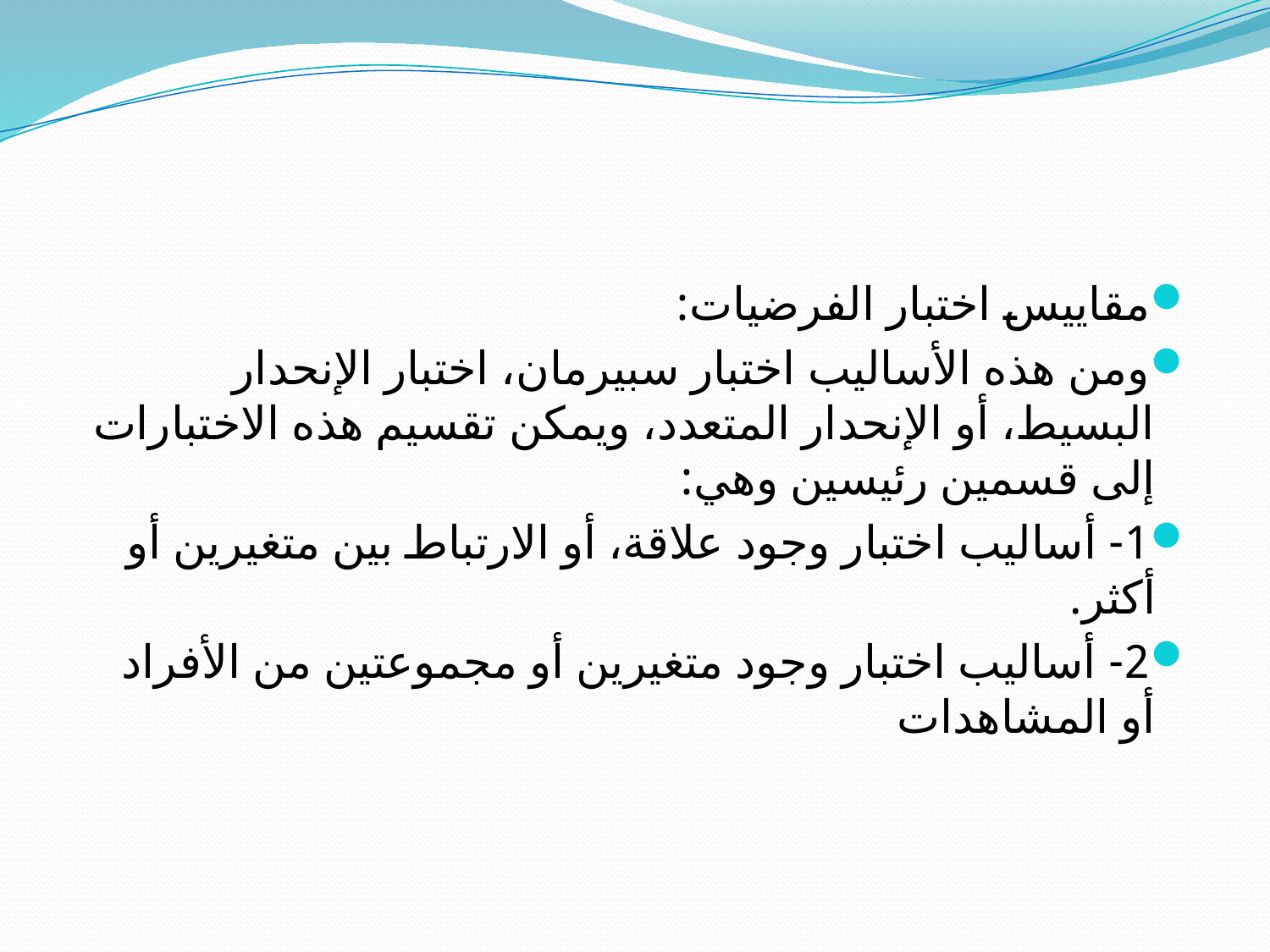

#
مقاييس اختبار الفرضيات:
ومن هذه الأساليب اختبار سبيرمان، اختبار الإنحدار البسيط، أو الإنحدار المتعدد، ويمكن تقسيم هذه الاختبارات إلى قسمين رئيسين وهي:
1- أساليب اختبار وجود علاقة، أو الارتباط بين متغيرين أو أكثر.
2- أساليب اختبار وجود متغيرين أو مجموعتين من الأفراد أو المشاهدات